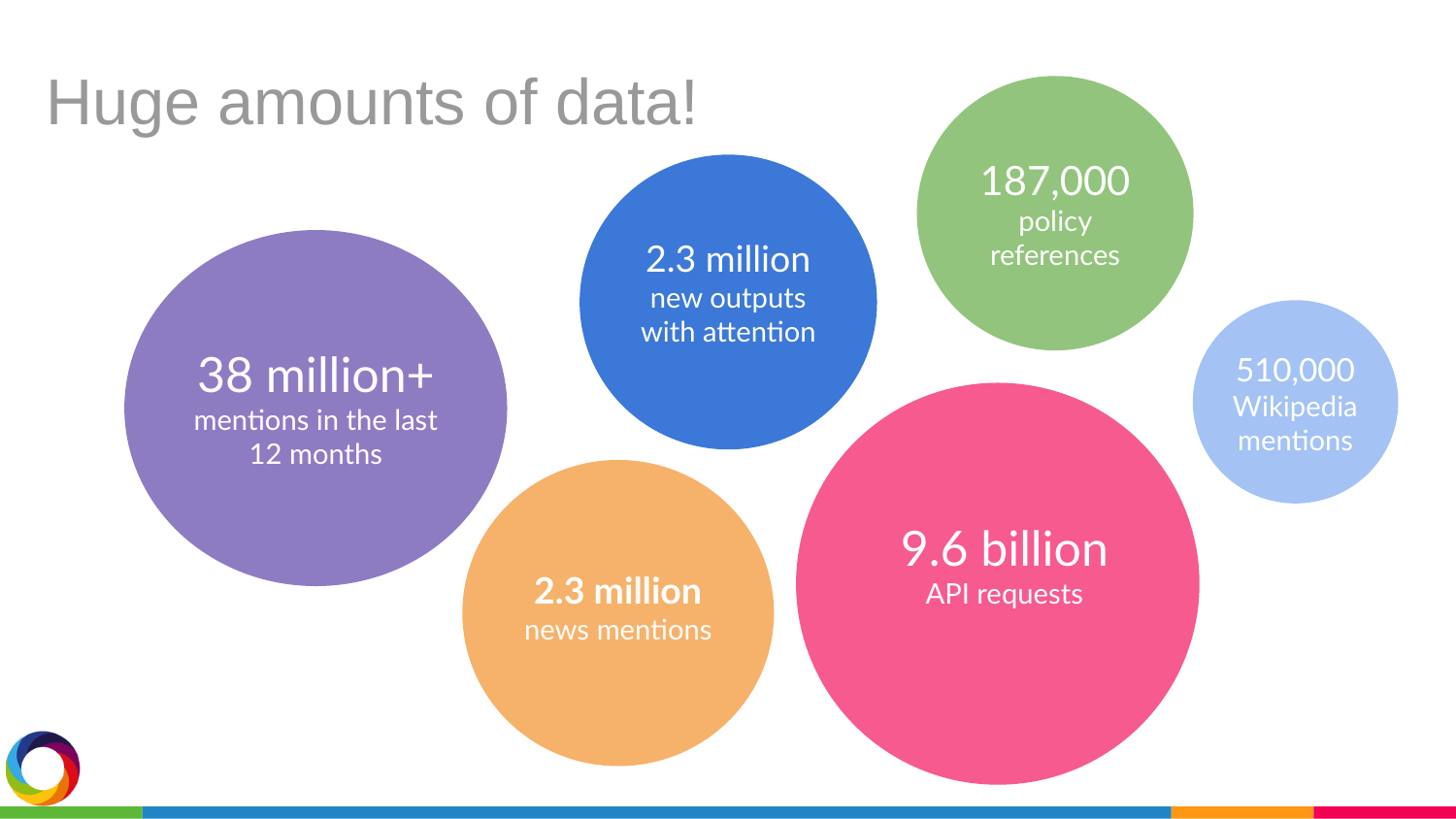

Huge amounts of data!

187,000 policy references

2.3 million new outputs with attention

38 million+ mentions in the last 12 months
510,000 Wikipedia mentions

9.6 billion API requests
2.3 million news mentions